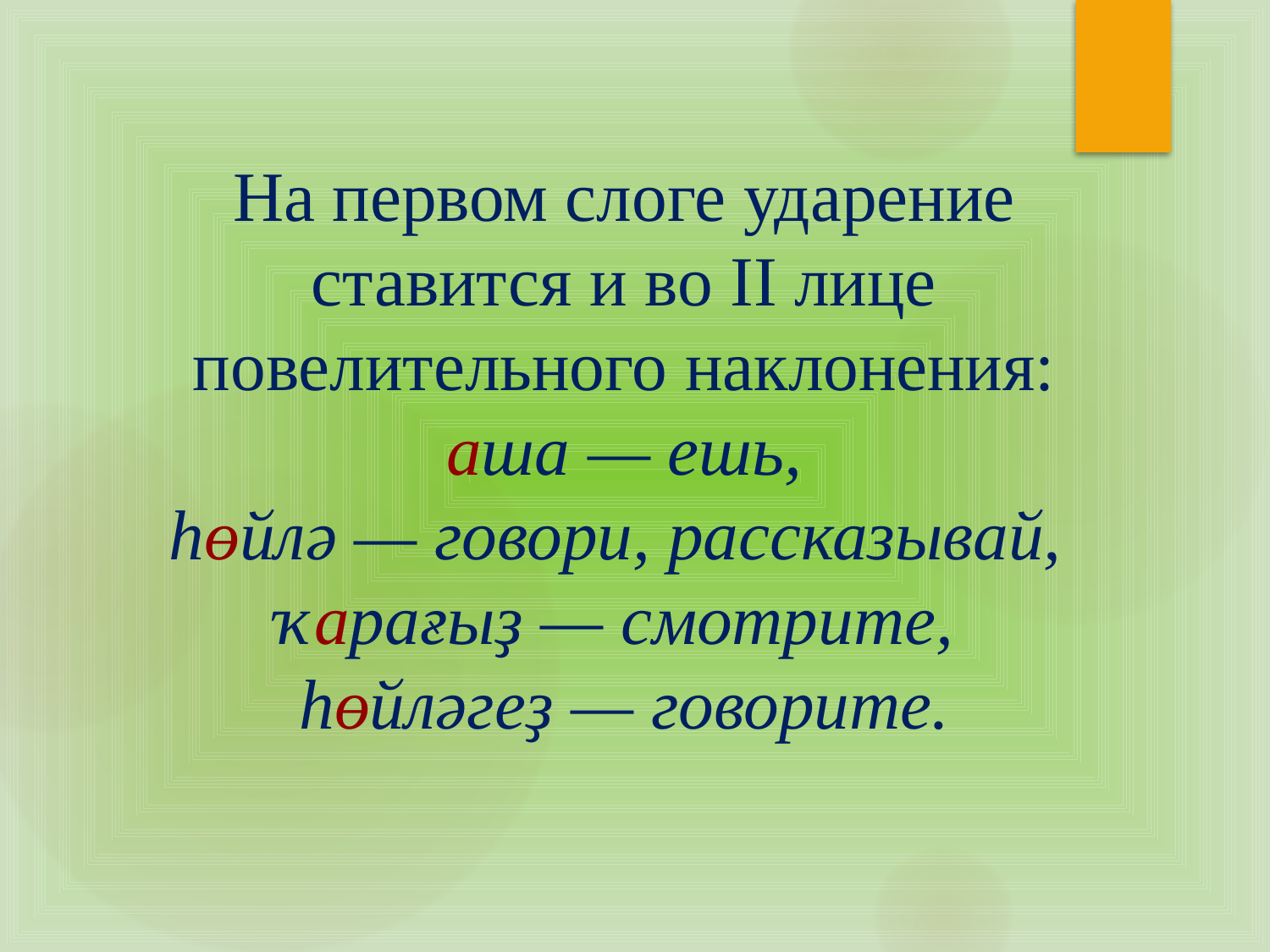

На первом слоге ударение ставится и во II лице повелительного наклонения:
аша — ешь,
һөйлә — говори, рассказывай, 
ҡарағыҙ — смотрите, 
һөйләгеҙ — говорите.